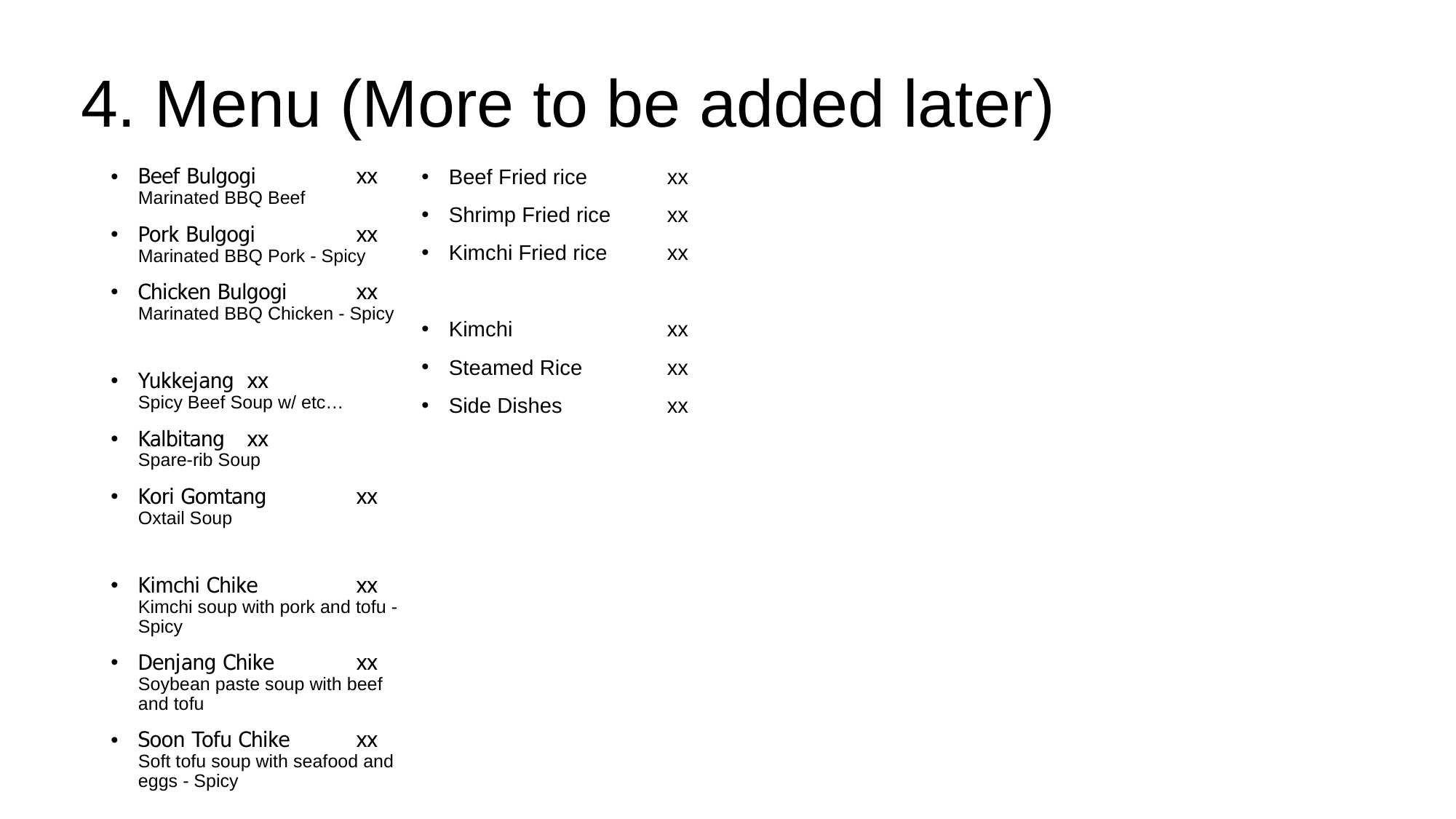

# 4. Menu (More to be added later)
Beef Bulgogi	xx
Marinated BBQ Beef
Pork Bulgogi	xx
Marinated BBQ Pork - Spicy
Chicken Bulgogi	xx
Marinated BBQ Chicken - Spicy

Yukkejang	xx
Spicy Beef Soup w/ etc…
Kalbitang	xx
Spare-rib Soup
Kori Gomtang	xx
Oxtail Soup

Kimchi Chike	xx
Kimchi soup with pork and tofu - Spicy
Denjang Chike	xx
Soybean paste soup with beef and tofu
Soon Tofu Chike	xx
Soft tofu soup with seafood and eggs - Spicy
Beef Fried rice	xx
Shrimp Fried rice	xx
Kimchi Fried rice	xx

Kimchi		xx
Steamed Rice	xx
Side Dishes	xx